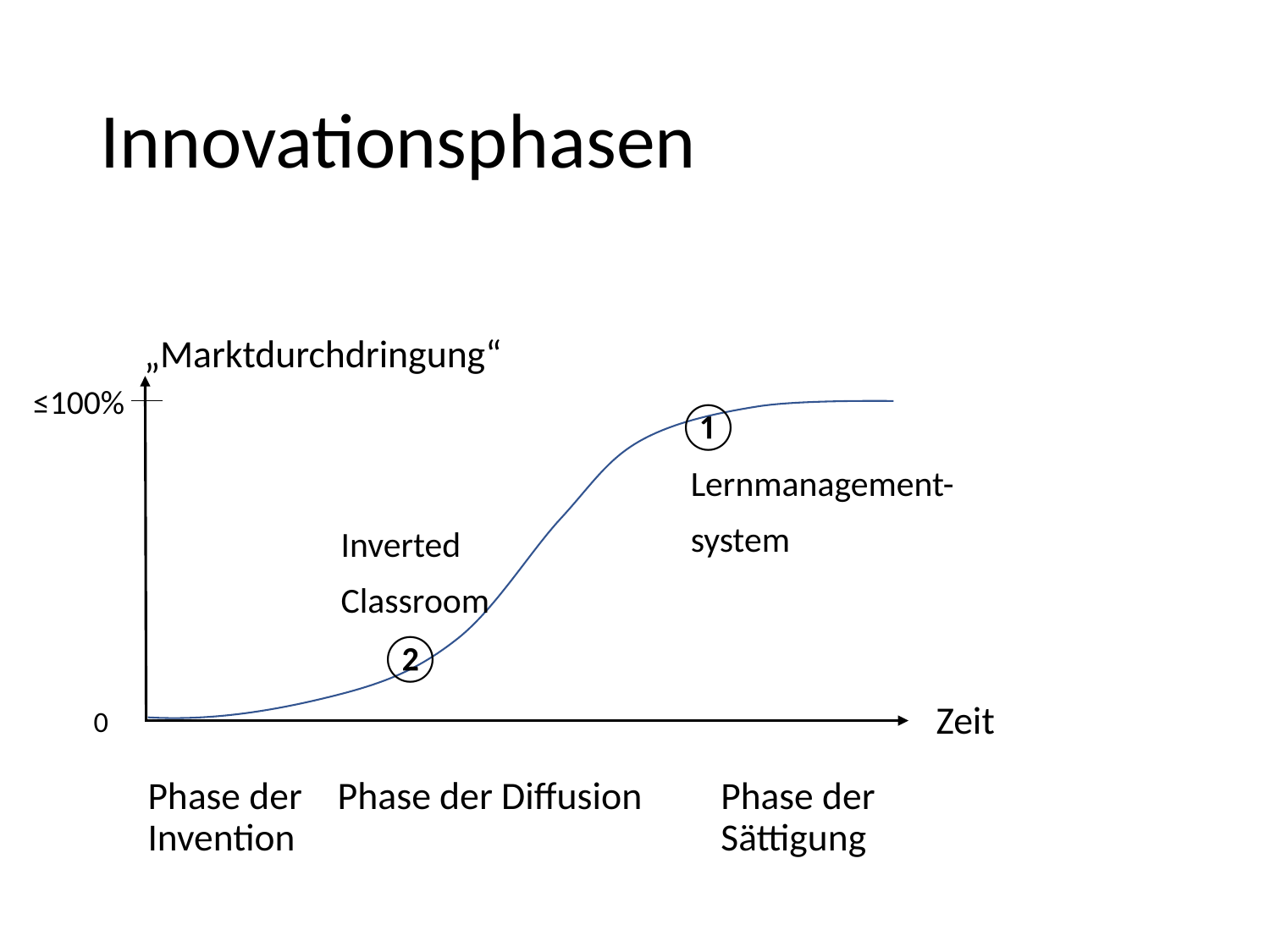

# Innovationsphasen

„Marktdurchdringung“
≤100%
①

Lernmanagement-
system
Inverted
Classroom
②
Zeit
0
Phase der Diffusion
Phase der Invention
Phase der Sättigung